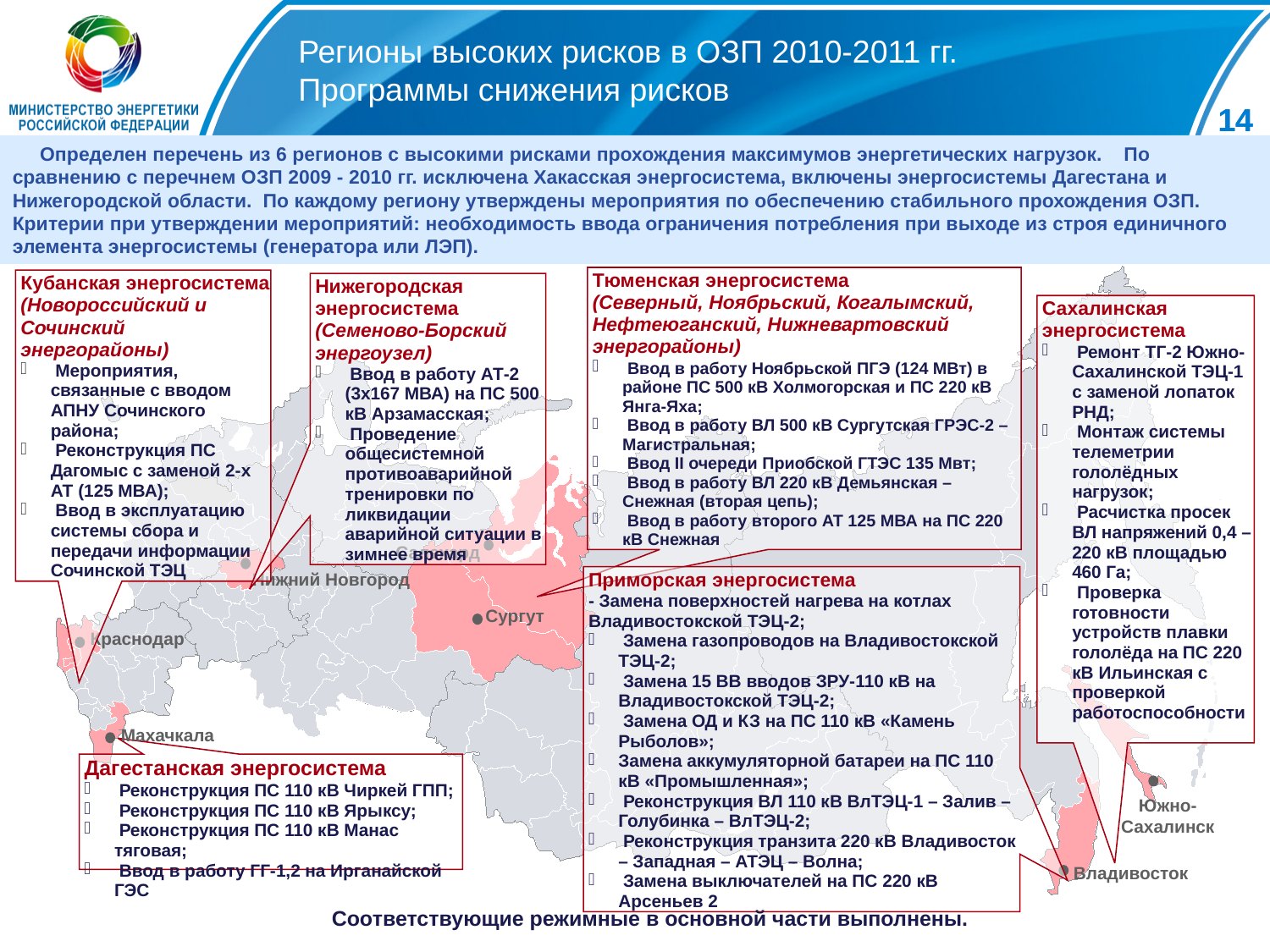

14
14
Регионы высоких рисков в ОЗП 2010-2011 гг.
Программы снижения рисков
     Определен перечень из 6 регионов с высокими рисками прохождения максимумов энергетических нагрузок.    По сравнению с перечнем ОЗП 2009 - 2010 гг. исключена Хакасская энергосистема, включены энергосистемы Дагестана и Нижегородской области.  По каждому региону утверждены мероприятия по обеспечению стабильного прохождения ОЗП.
Критерии при утверждении мероприятий: необходимость ввода ограничения потребления при выходе из строя единичного элемента энергосистемы (генератора или ЛЭП).

Тюменская энергосистема
(Северный, Ноябрьский, Когалымский, Нефтеюганский, Нижневартовский энергорайоны)
 Ввод в работу Ноябрьской ПГЭ (124 МВт) в районе ПС 500 кВ Холмогорская и ПС 220 кВ Янга-Яха;
 Ввод в работу ВЛ 500 кВ Сургутская ГРЭС-2 – Магистральная;
 Ввод II очереди Приобской ГТЭС 135 Мвт;
 Ввод в работу ВЛ 220 кВ Демьянская – Снежная (вторая цепь);
 Ввод в работу второго АТ 125 МВА на ПС 220 кВ Снежная
Кубанская энергосистема
(Новороссийский и Сочинский энергорайоны)
 Мероприятия, связанные с вводом АПНУ Сочинского района;
 Реконструкция ПС Дагомыс с заменой 2-х АТ (125 МВА);
 Ввод в эксплуатацию системы сбора и передачи информации Сочинской ТЭЦ
Нижегородская энергосистема
(Семеново-Борский энергоузел)
 Ввод в работу АТ-2 (3х167 МВА) на ПС 500 кВ Арзамасская;
 Проведение общесистемной противоаварийной тренировки по ликвидации аварийной ситуации в зимнее время
Сахалинская энергосистема
 Ремонт ТГ-2 Южно-Сахалинской ТЭЦ-1 с заменой лопаток РНД;
 Монтаж системы телеметрии гололёдных нагрузок;
 Расчистка просек ВЛ напряжений 0,4 – 220 кВ площадью 460 Га;
 Проверка готовности устройств плавки гололёда на ПС 220 кВ Ильинская с проверкой работоспособности

Салехард

Приморская энергосистема
- Замена поверхностей нагрева на котлах Владивостокской ТЭЦ-2;
 Замена газопроводов на Владивостокской ТЭЦ-2;
 Замена 15 ВВ вводов ЗРУ-110 кВ на Владивостокской ТЭЦ-2;
 Замена ОД и КЗ на ПС 110 кВ «Камень Рыболов»;
Замена аккумуляторной батареи на ПС 110 кВ «Промышленная»;
 Реконструкция ВЛ 110 кВ ВлТЭЦ-1 – Залив – Голубинка – ВлТЭЦ-2;
 Реконструкция транзита 220 кВ Владивосток – Западная – АТЭЦ – Волна;
 Замена выключателей на ПС 220 кВ Арсеньев 2

Нижний Новгород

Сургут

Краснодар

Махачкала

Дагестанская энергосистема
 Реконструкция ПС 110 кВ Чиркей ГПП;
 Реконструкция ПС 110 кВ Ярыксу;
 Реконструкция ПС 110 кВ Манас тяговая;
 Ввод в работу ГГ-1,2 на Ирганайской ГЭС

Южно-Сахалинск

Владивосток

Соответствующие режимные в основной части выполнены.